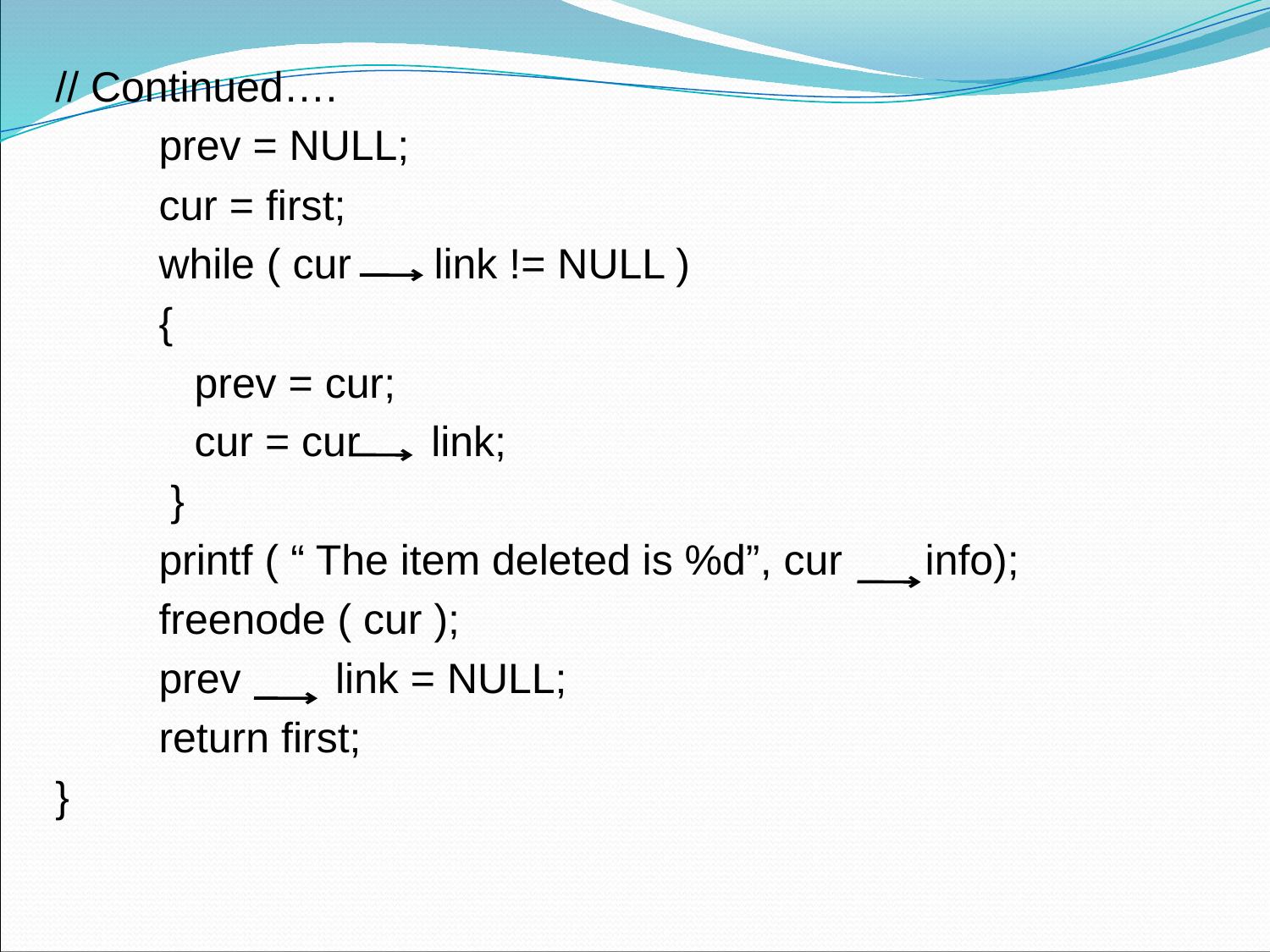

#
  // Continued….
	prev = NULL;
	cur = first;
	while ( cur       link != NULL )
	{
	   prev = cur;
	   cur = cur      link;
	 }
	printf ( “ The item deleted is %d”, cur       info);
	freenode ( cur );
	prev        link = NULL;
	return first;
  }